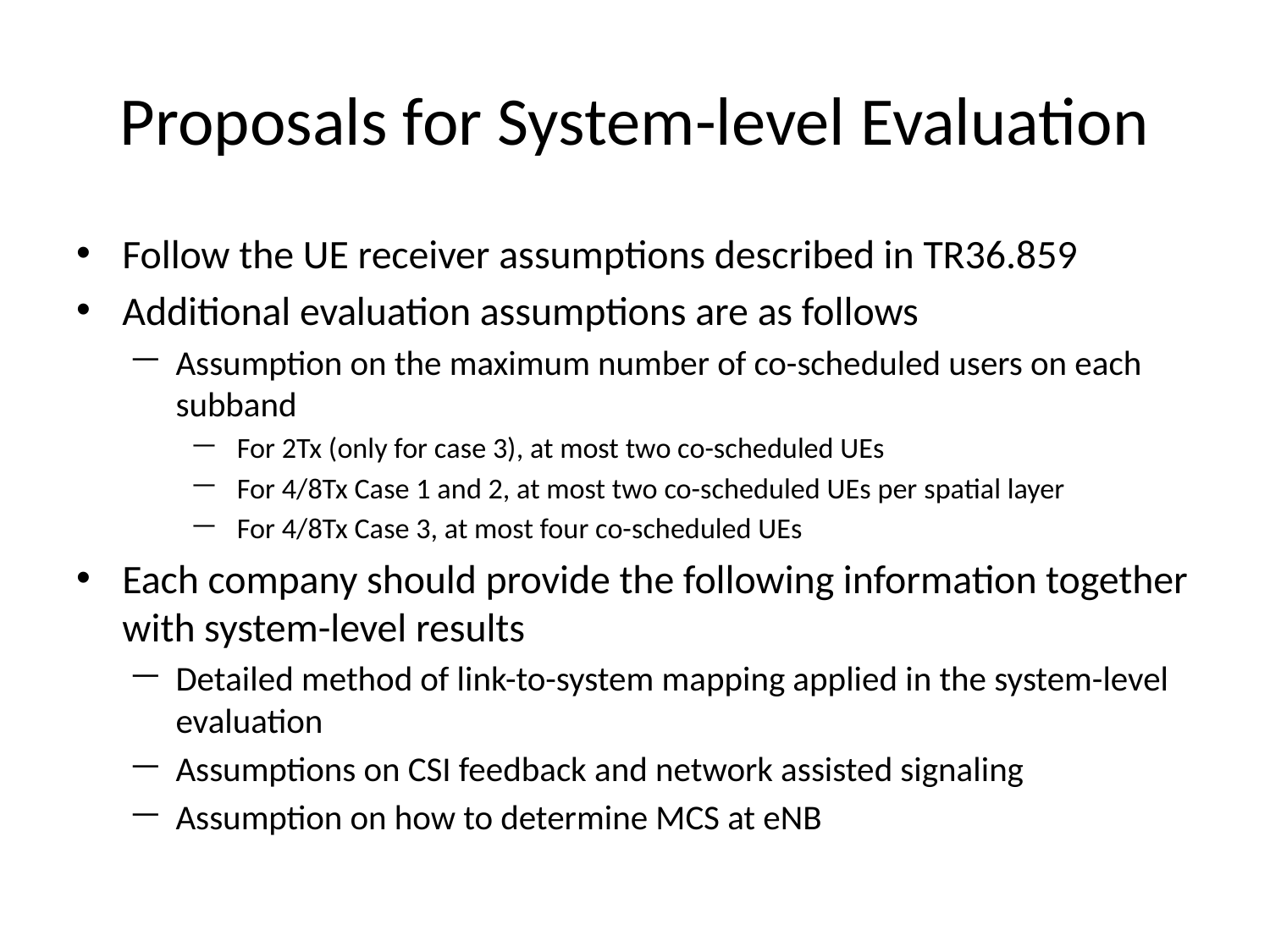

# Proposals for System-level Evaluation
Follow the UE receiver assumptions described in TR36.859
Additional evaluation assumptions are as follows
Assumption on the maximum number of co-scheduled users on each subband
For 2Tx (only for case 3), at most two co-scheduled UEs
For 4/8Tx Case 1 and 2, at most two co-scheduled UEs per spatial layer
For 4/8Tx Case 3, at most four co-scheduled UEs
Each company should provide the following information together with system-level results
Detailed method of link-to-system mapping applied in the system-level evaluation
Assumptions on CSI feedback and network assisted signaling
Assumption on how to determine MCS at eNB